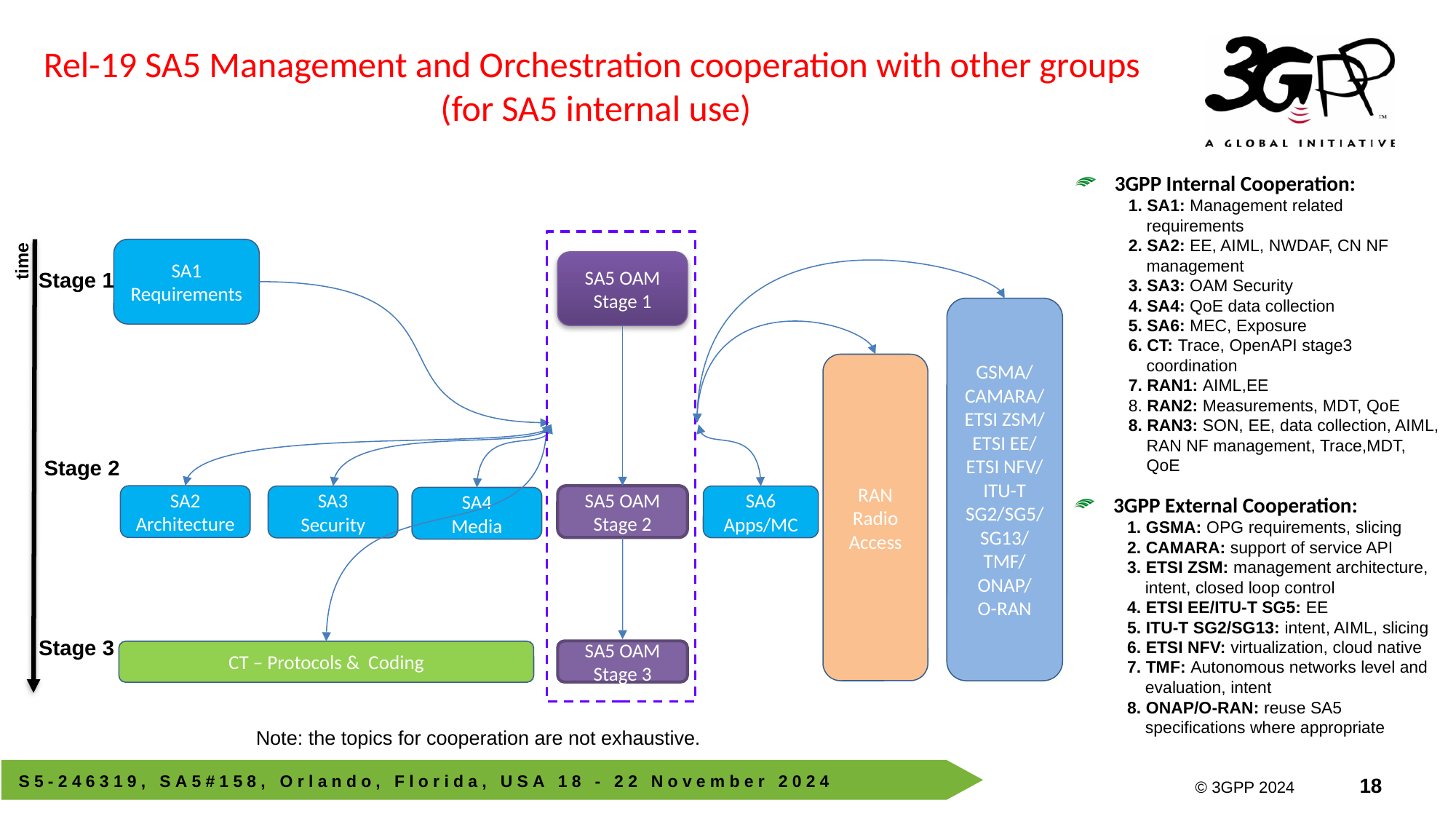

# Rel-19 SA5 Management and Orchestration cooperation with other groups (for SA5 internal use)
3GPP Internal Cooperation:
1. SA1: Management related requirements
2. SA2: EE, AIML, NWDAF, CN NF management
3. SA3: OAM Security
4. SA4: QoE data collection
5. SA6: MEC, Exposure
6. CT: Trace, OpenAPI stage3 coordination
7. RAN1: AIML,EE
8. RAN2: Measurements, MDT, QoE
8. RAN3: SON, EE, data collection, AIML, RAN NF management, Trace,MDT, QoE

SA1
Requirements
time
SA5 OAM
Stage 1
Stage 1
GSMA/
CAMARA/ETSI ZSM/
ETSI EE/
ETSI NFV/
ITU-T SG2/SG5/SG13/
TMF/
ONAP/
O-RAN
RAN
Radio Access
Stage 2
SA2
Architecture
SA5 OAM
Stage 2
3GPP External Cooperation:
1. GSMA: OPG requirements, slicing
2. CAMARA: support of service API
3. ETSI ZSM: management architecture, intent, closed loop control
4. ETSI EE/ITU-T SG5: EE
5. ITU-T SG2/SG13: intent, AIML, slicing
6. ETSI NFV: virtualization, cloud native
7. TMF: Autonomous networks level and evaluation, intent
8. ONAP/O-RAN: reuse SA5 specifications where appropriate
SA6
Apps/MC
SA3
Security
SA4
Media
Stage 3
SA5 OAM
Stage 3
CT – Protocols &  Coding
Note: the topics for cooperation are not exhaustive.